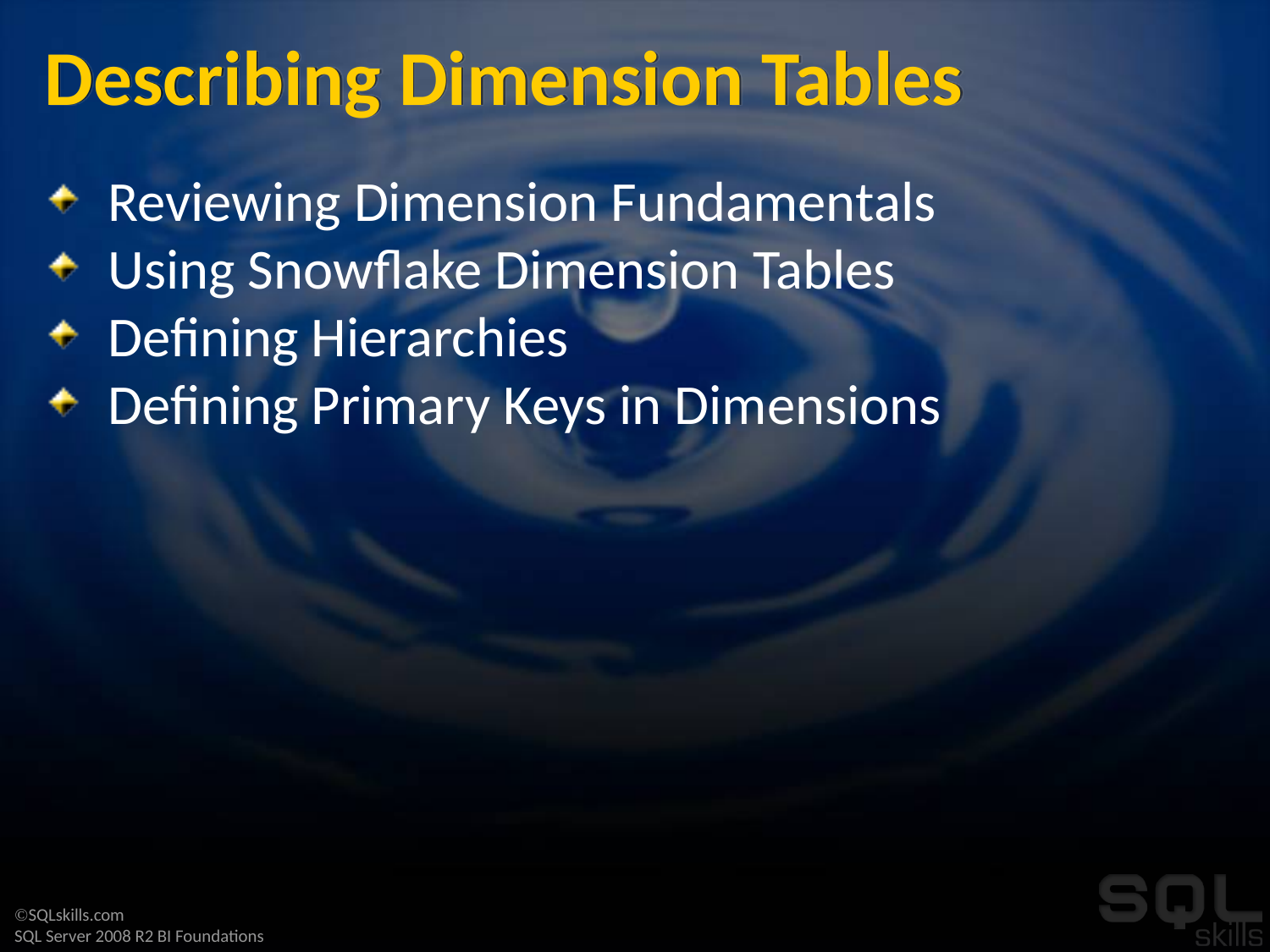

# Describing Dimension Tables
Reviewing Dimension Fundamentals
Using Snowflake Dimension Tables
Defining Hierarchies
Defining Primary Keys in Dimensions